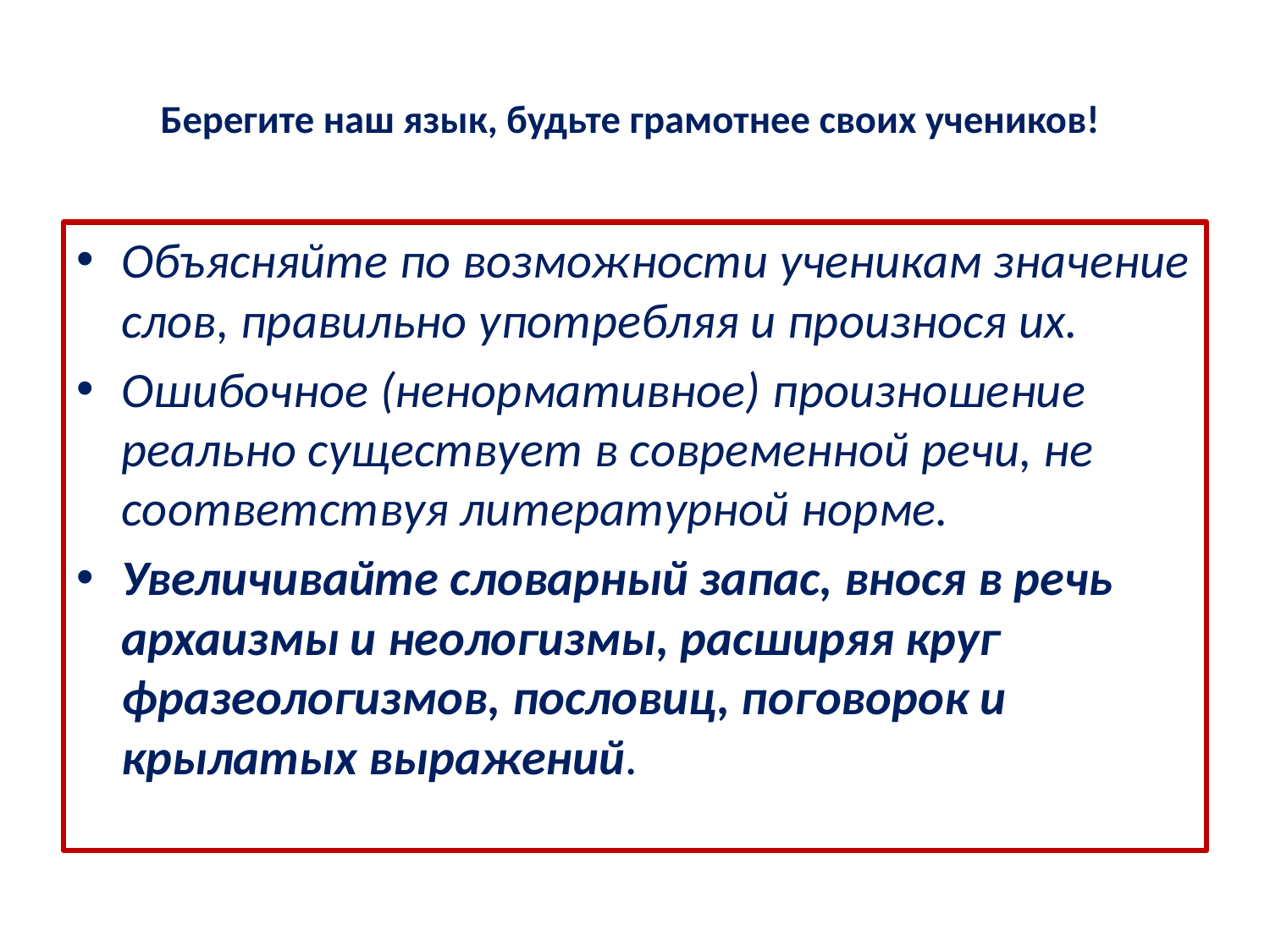

# Берегите наш язык, будьте грамотнее своих учеников!
Объясняйте по возможности ученикам значение слов, правильно употребляя и произнося их.
Ошибочное (ненормативное) произношение реально существует в современной речи, не соответствуя литературной норме.
Увеличивайте словарный запас, внося в речь архаизмы и неологизмы, расширяя круг фразеологизмов, пословиц, поговорок и крылатых выражений.